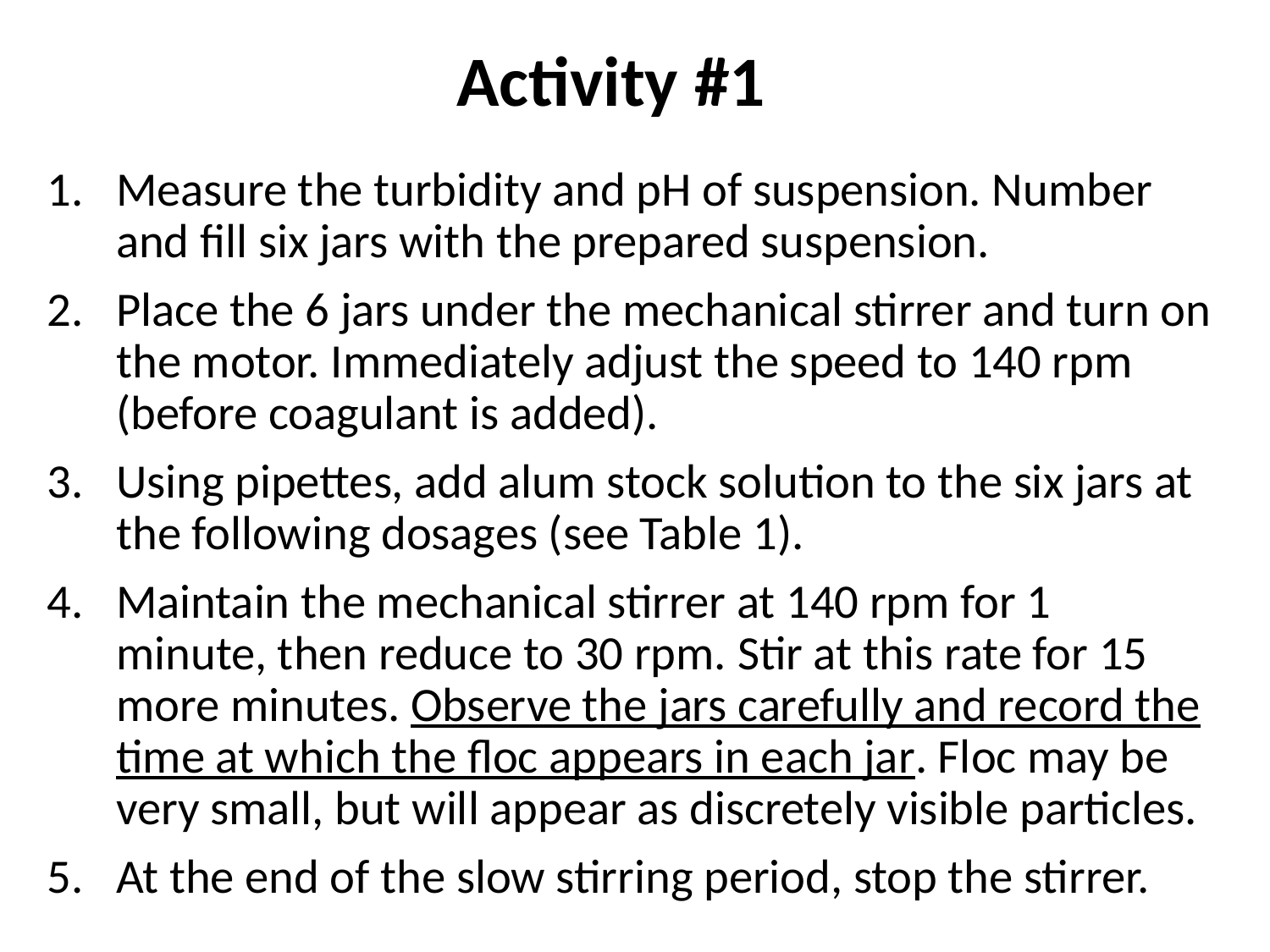

Activity #1
# Measure the turbidity and pH of suspension. Number and fill six jars with the prepared suspension.
Place the 6 jars under the mechanical stirrer and turn on the motor. Immediately adjust the speed to 140 rpm (before coagulant is added).
Using pipettes, add alum stock solution to the six jars at the following dosages (see Table 1).
Maintain the mechanical stirrer at 140 rpm for 1 minute, then reduce to 30 rpm. Stir at this rate for 15 more minutes. Observe the jars carefully and record the time at which the floc appears in each jar. Floc may be very small, but will appear as discretely visible particles.
At the end of the slow stirring period, stop the stirrer.